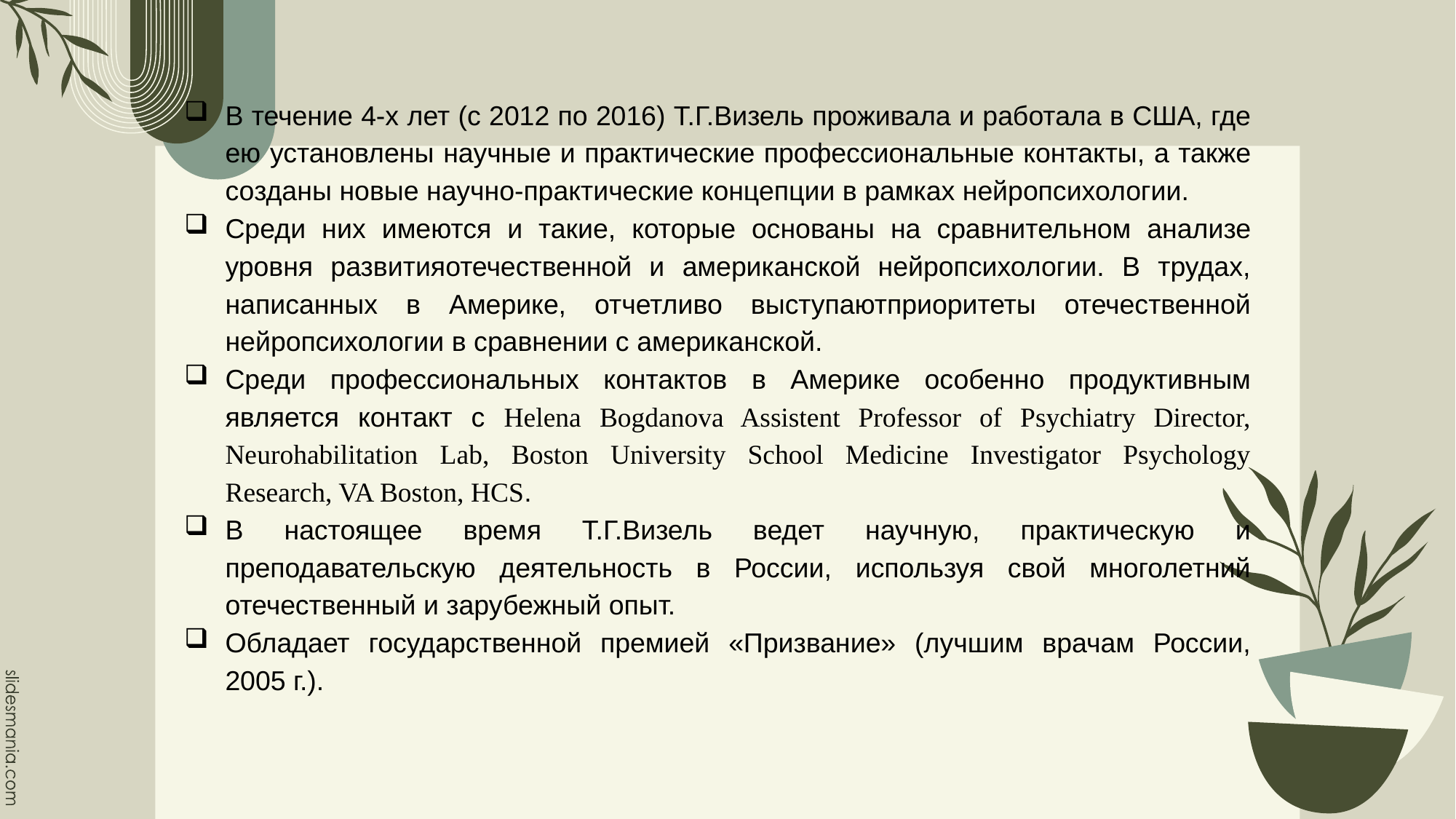

В течение 4-х лет (с 2012 по 2016) Т.Г.Визель проживала и работала в США, где ею установлены научные и практические профессиональные контакты, а также созданы новые научно-практические концепции в рамках нейропсихологии.
Среди них имеются и такие, которые основаны на сравнительном анализе уровня развитияотечественной и американской нейропсихологии. В трудах, написанных в Америке, отчетливо выступаютприоритеты отечественной нейропсихологии в сравнении с американской.
Среди профессиональных контактов в Америке особенно продуктивным является контакт с Helena Bogdanova Assistent Professor of Psychiatry Director, Neurohabilitation Lab, Boston University School Medicine Investigator Psychology Research, VA Boston, HCS.
В настоящее время Т.Г.Визель ведет научную, практическую и преподавательскую деятельность в России, используя свой многолетний отечественный и зарубежный опыт.
Обладает государственной премией «Призвание» (лучшим врачам России, 2005 г.).